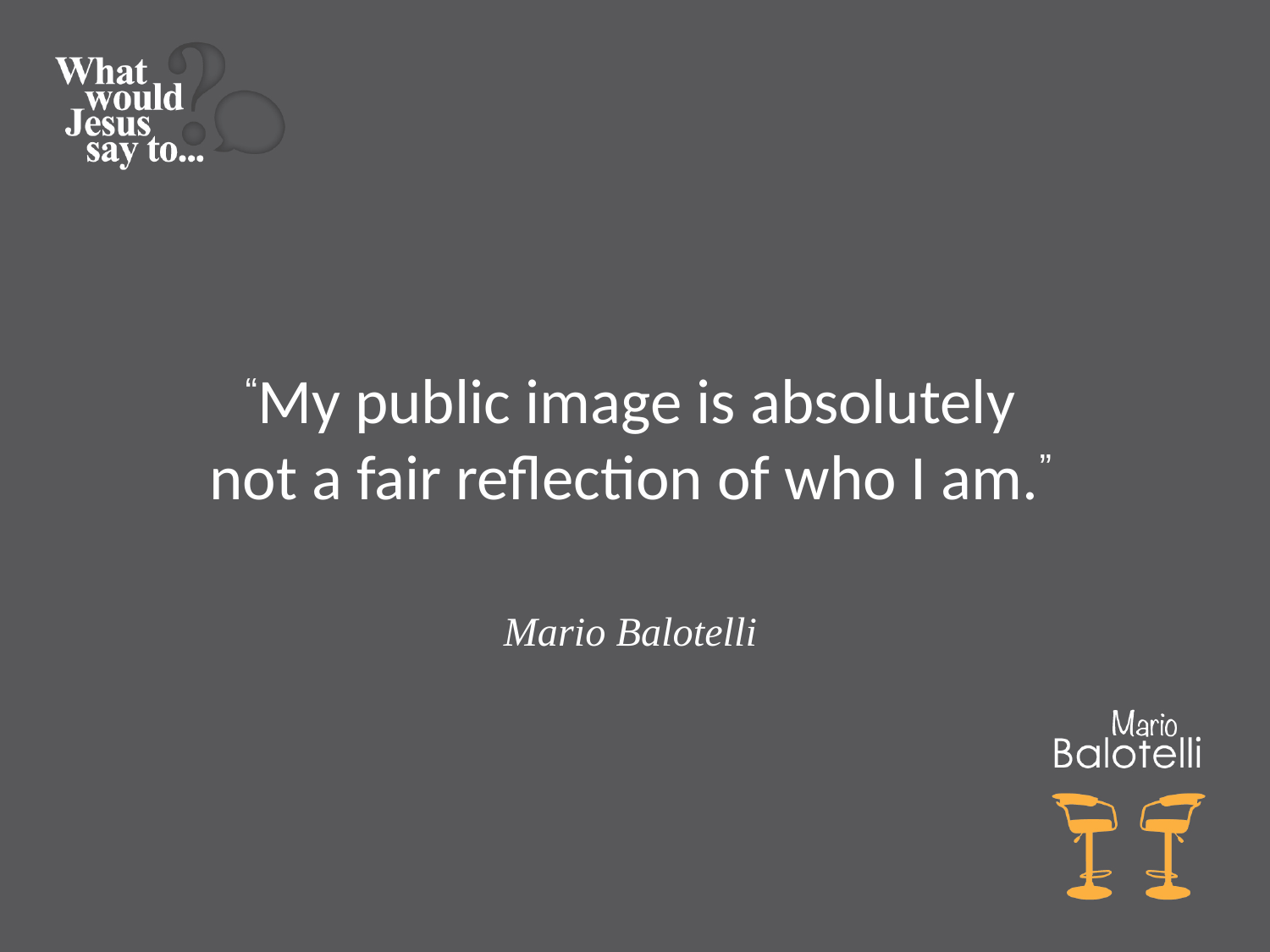

“My public image is absolutely
not a fair reflection of who I am.”

Mario Balotelli